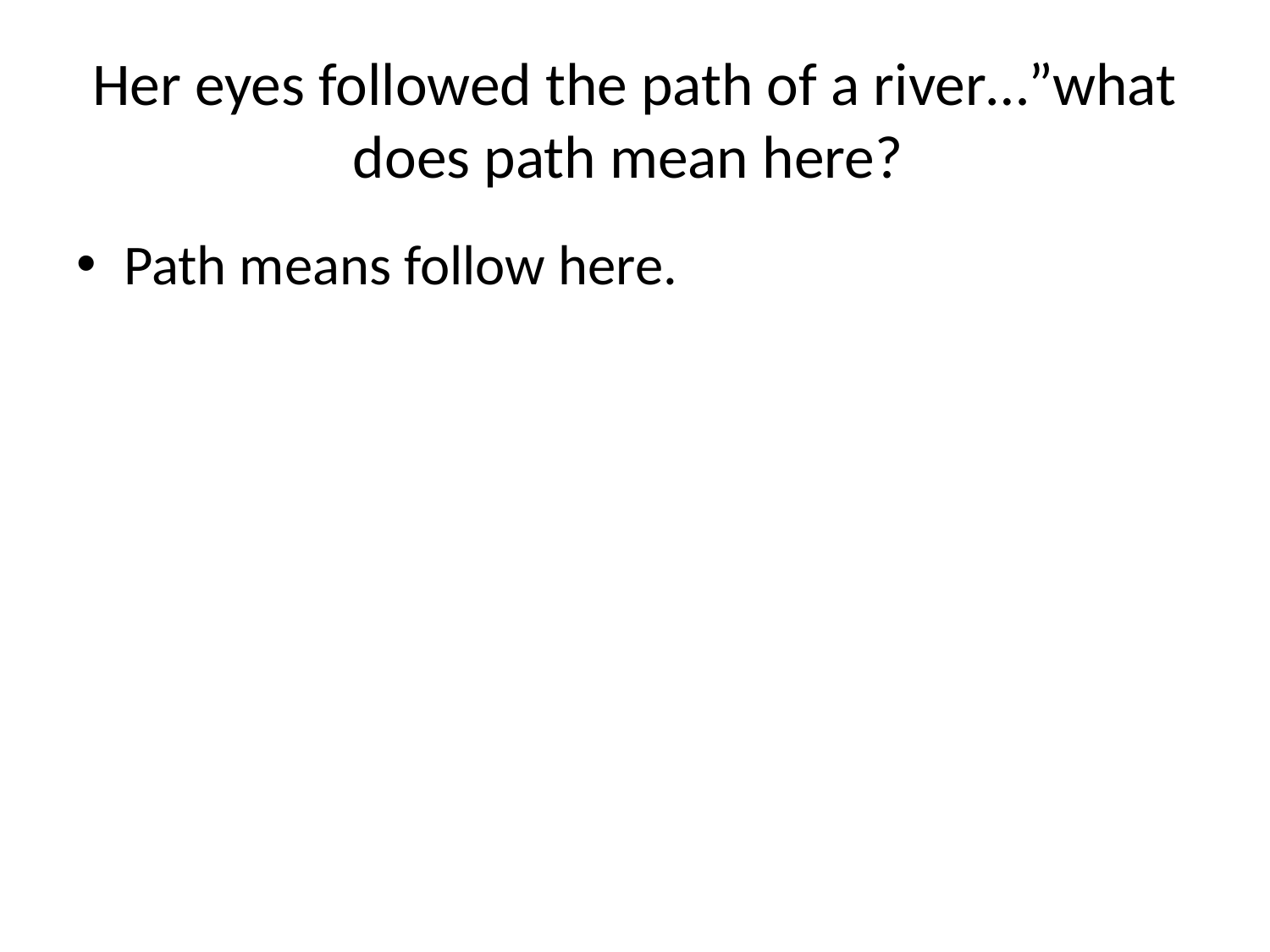

# Her eyes followed the path of a river…”what does path mean here?
Path means follow here.